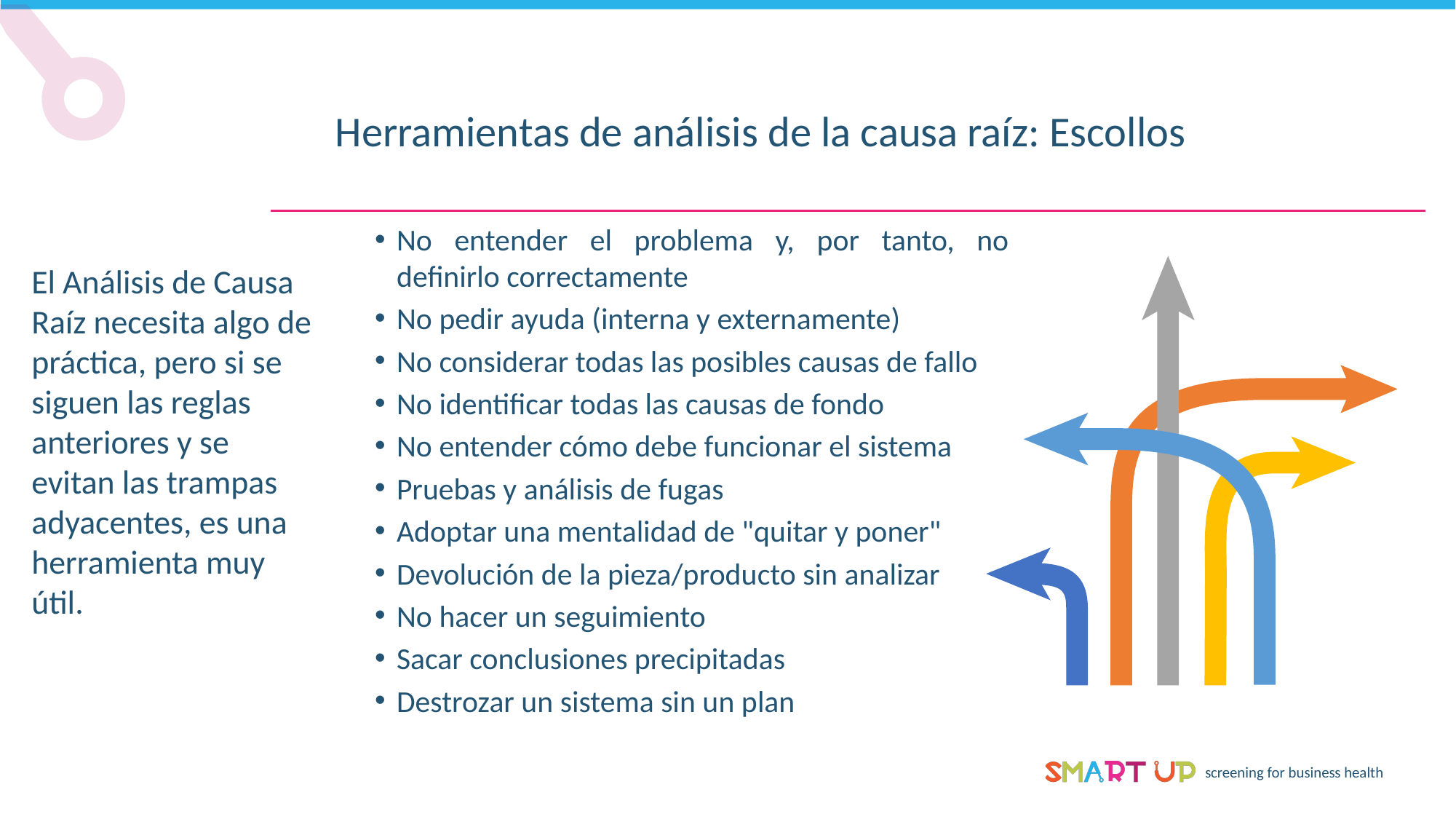

Herramientas de análisis de la causa raíz: Escollos
No entender el problema y, por tanto, no definirlo correctamente
No pedir ayuda (interna y externamente)
No considerar todas las posibles causas de fallo
No identificar todas las causas de fondo
No entender cómo debe funcionar el sistema
Pruebas y análisis de fugas
Adoptar una mentalidad de "quitar y poner"
Devolución de la pieza/producto sin analizar
No hacer un seguimiento
Sacar conclusiones precipitadas
Destrozar un sistema sin un plan

El Análisis de Causa Raíz necesita algo de práctica, pero si se siguen las reglas anteriores y se evitan las trampas adyacentes, es una herramienta muy útil.